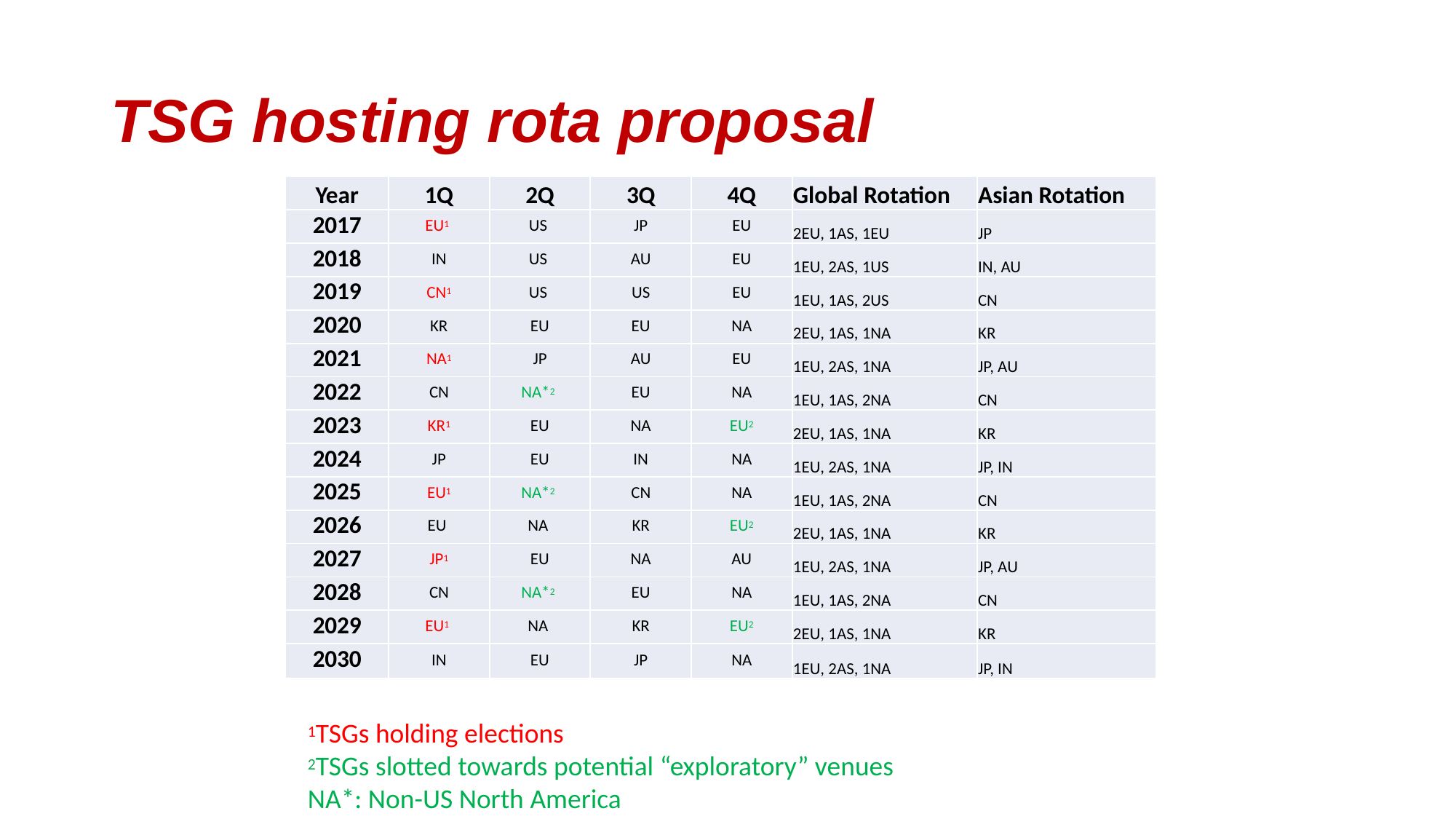

# TSG hosting rota proposal
| Year | 1Q | 2Q | 3Q | 4Q | Global Rotation | Asian Rotation |
| --- | --- | --- | --- | --- | --- | --- |
| 2017 | EU1 | US | JP | EU | 2EU, 1AS, 1EU | JP |
| 2018 | IN | US | AU | EU | 1EU, 2AS, 1US | IN, AU |
| 2019 | CN1 | US | US | EU | 1EU, 1AS, 2US | CN |
| 2020 | KR | EU | EU | NA | 2EU, 1AS, 1NA | KR |
| 2021 | NA1 | JP | AU | EU | 1EU, 2AS, 1NA | JP, AU |
| 2022 | CN | NA\*2 | EU | NA | 1EU, 1AS, 2NA | CN |
| 2023 | KR1 | EU | NA | EU2 | 2EU, 1AS, 1NA | KR |
| 2024 | JP | EU | IN | NA | 1EU, 2AS, 1NA | JP, IN |
| 2025 | EU1 | NA\*2 | CN | NA | 1EU, 1AS, 2NA | CN |
| 2026 | EU | NA | KR | EU2 | 2EU, 1AS, 1NA | KR |
| 2027 | JP1 | EU | NA | AU | 1EU, 2AS, 1NA | JP, AU |
| 2028 | CN | NA\*2 | EU | NA | 1EU, 1AS, 2NA | CN |
| 2029 | EU1 | NA | KR | EU2 | 2EU, 1AS, 1NA | KR |
| 2030 | IN | EU | JP | NA | 1EU, 2AS, 1NA | JP, IN |
1TSGs holding elections
2TSGs slotted towards potential “exploratory” venues
NA*: Non-US North America